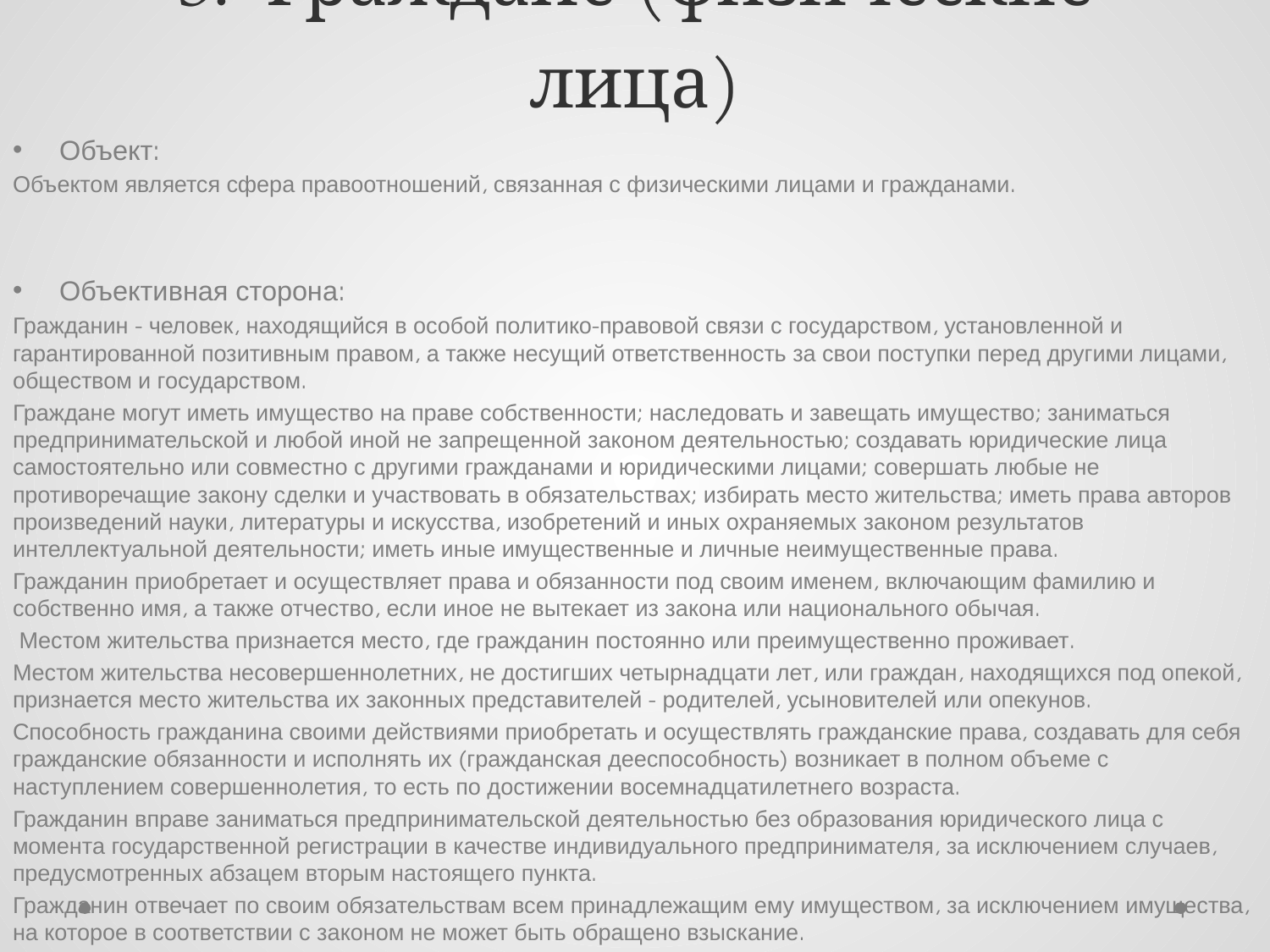

# 3.  Граждане (физические лица)
Объект:
Объектом является сфера правоотношений, связанная с физическими лицами и гражданами.

Объективная сторона:
Гражданин - человек, находящийся в особой политико-правовой связи с государством, установленной и гарантированной позитивным правом, а также несущий ответственность за свои поступки перед другими лицами, обществом и государством.
Граждане могут иметь имущество на праве собственности; наследовать и завещать имущество; заниматься предпринимательской и любой иной не запрещенной законом деятельностью; создавать юридические лица самостоятельно или совместно с другими гражданами и юридическими лицами; совершать любые не противоречащие закону сделки и участвовать в обязательствах; избирать место жительства; иметь права авторов произведений науки, литературы и искусства, изобретений и иных охраняемых законом результатов интеллектуальной деятельности; иметь иные имущественные и личные неимущественные права.
Гражданин приобретает и осуществляет права и обязанности под своим именем, включающим фамилию и собственно имя, а также отчество, если иное не вытекает из закона или национального обычая.
 Местом жительства признается место, где гражданин постоянно или преимущественно проживает.
Местом жительства несовершеннолетних, не достигших четырнадцати лет, или граждан, находящихся под опекой, признается место жительства их законных представителей - родителей, усыновителей или опекунов.
Способность гражданина своими действиями приобретать и осуществлять гражданские права, создавать для себя гражданские обязанности и исполнять их (гражданская дееспособность) возникает в полном объеме с наступлением совершеннолетия, то есть по достижении восемнадцатилетнего возраста.
Гражданин вправе заниматься предпринимательской деятельностью без образования юридического лица с момента государственной регистрации в качестве индивидуального предпринимателя, за исключением случаев, предусмотренных абзацем вторым настоящего пункта.
Гражданин отвечает по своим обязательствам всем принадлежащим ему имуществом, за исключением имущества, на которое в соответствии с законом не может быть обращено взыскание.